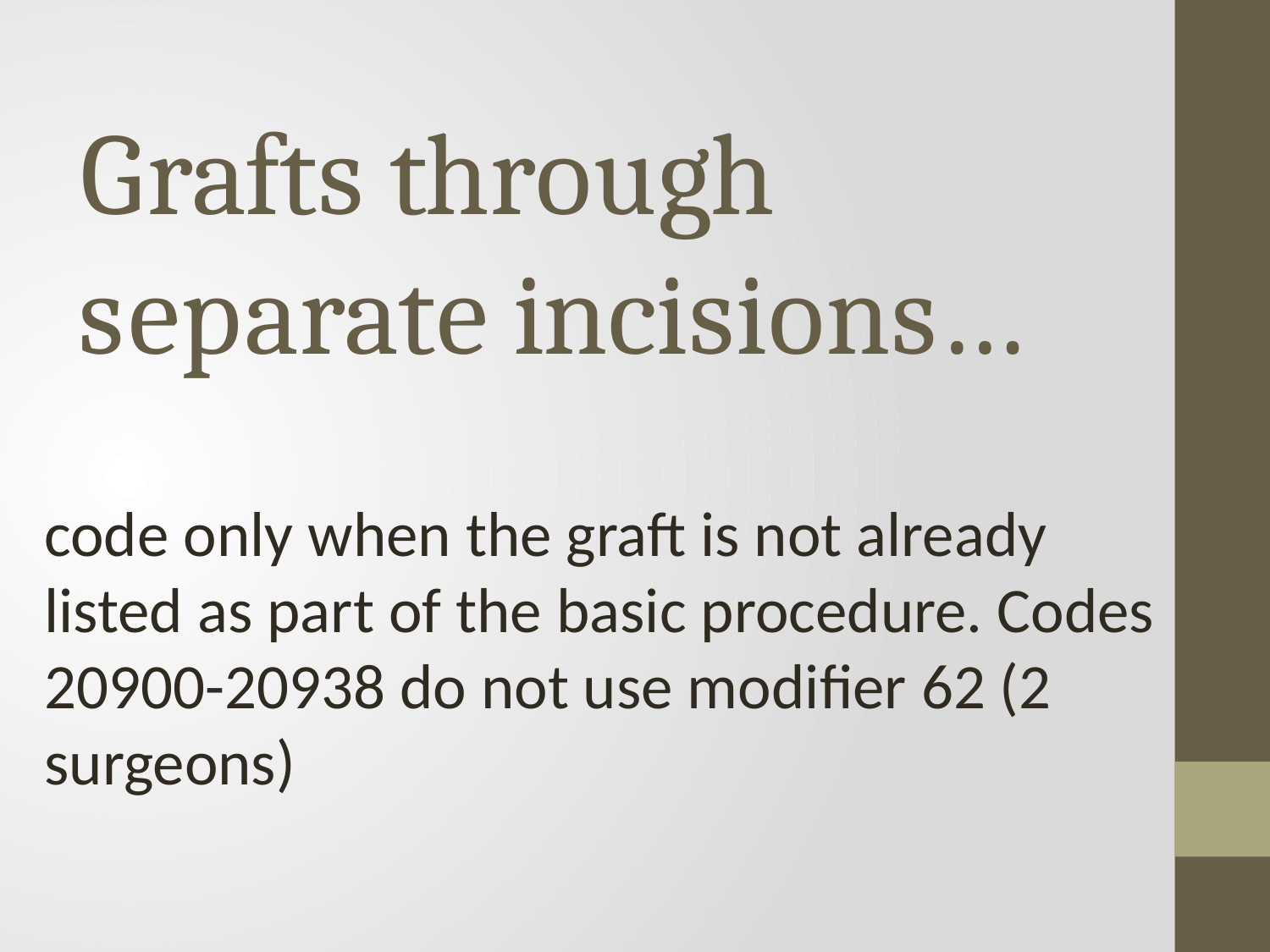

# Grafts through separate incisions…
code only when the graft is not already listed as part of the basic procedure. Codes 20900-20938 do not use modifier 62 (2 surgeons)